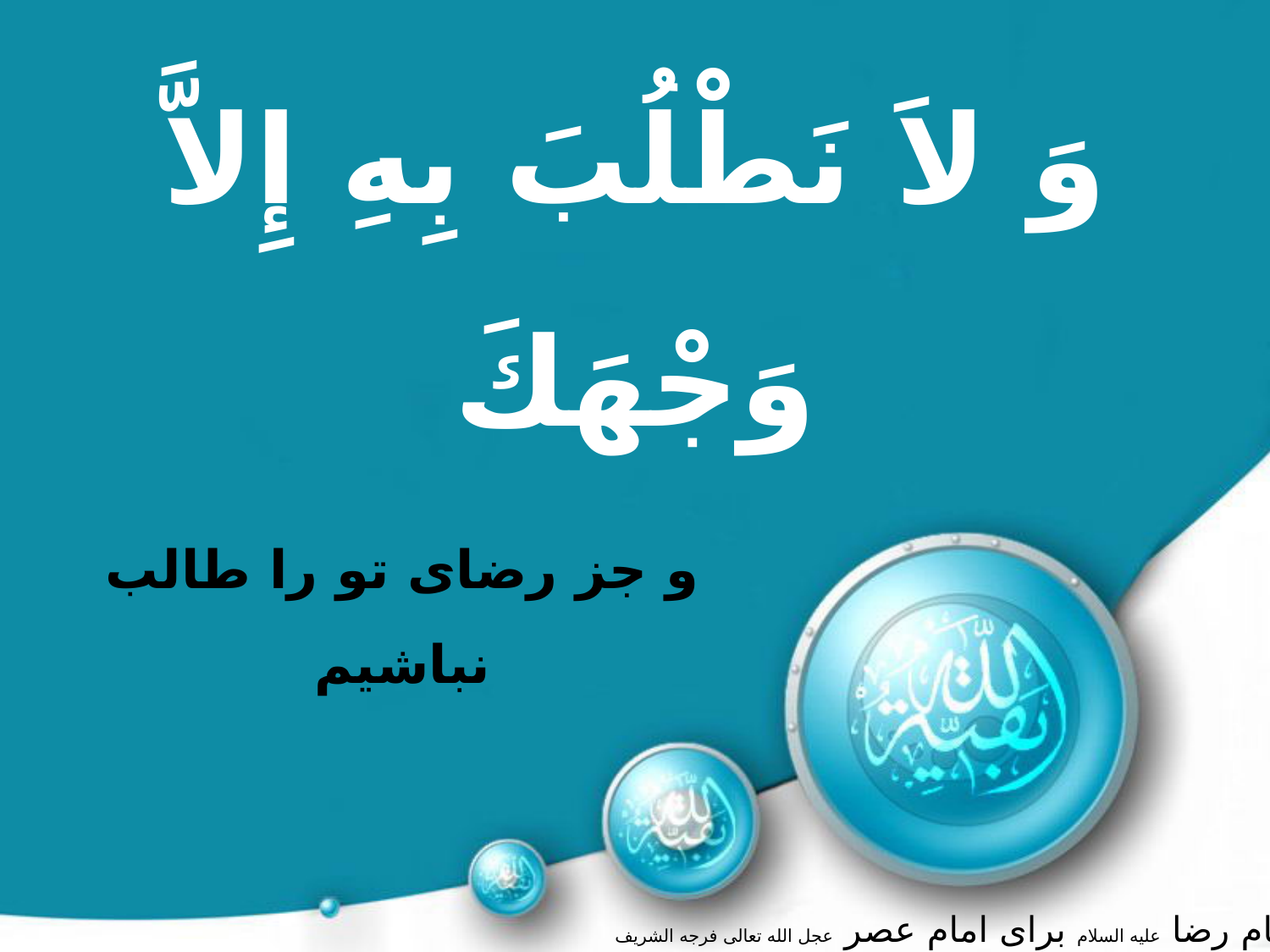

وَ لاَ نَطْلُبَ بِهِ إِلاَّ وَجْهَكَ
و جز رضای تو را طالب نباشيم